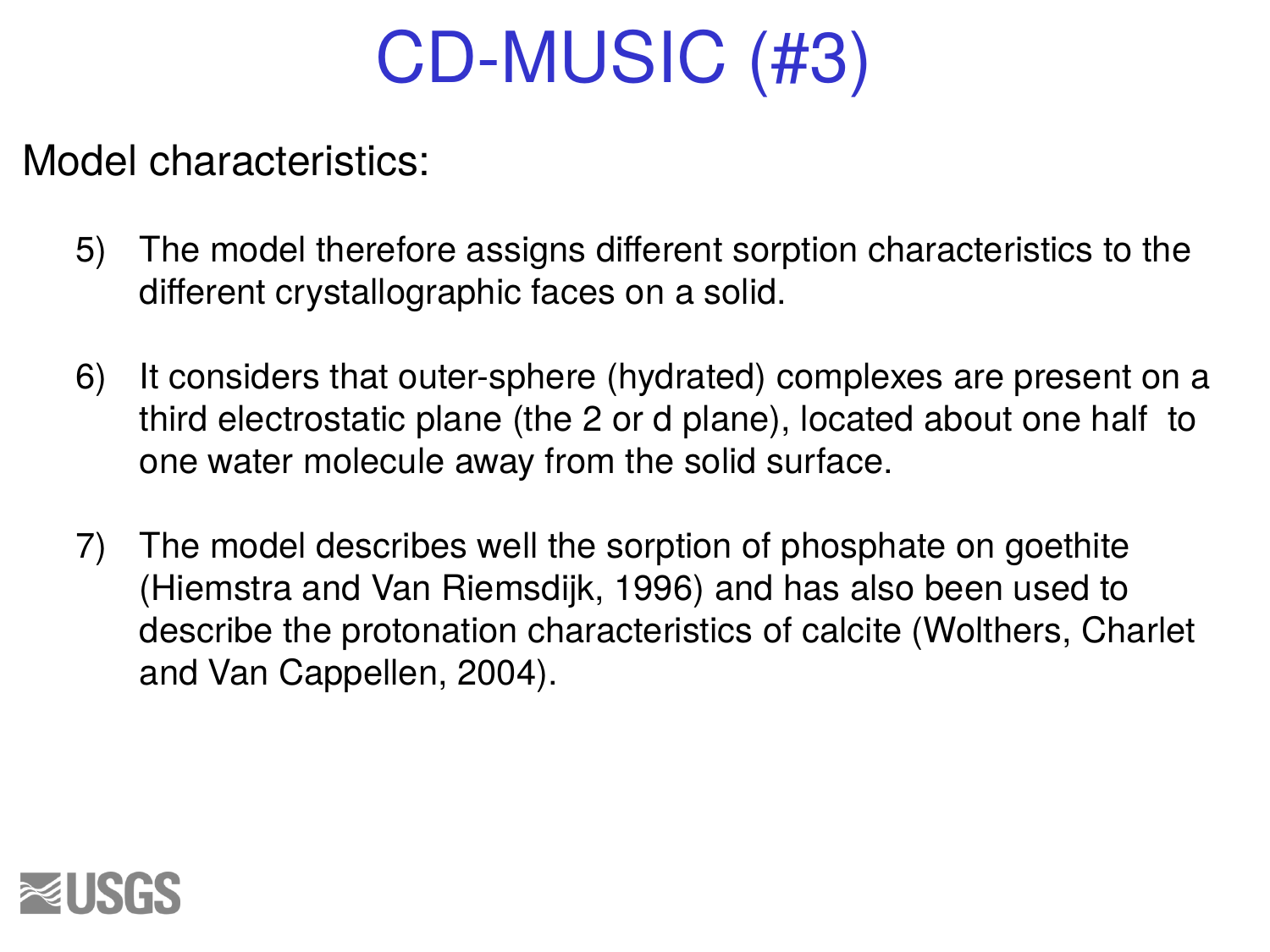

# CD-MUSIC (#3)
 Model characteristics:

The model therefore assigns different sorption characteristics to the different crystallographic faces on a solid.

It considers that outer-sphere (hydrated) complexes are present on a third electrostatic plane (the 2 or d plane), located about one half  to one water molecule away from the solid surface.

The model describes well the sorption of phosphate on goethite (Hiemstra and Van Riemsdijk, 1996) and has also been used to describe the protonation characteristics of calcite (Wolthers, Charlet and Van Cappellen, 2004).